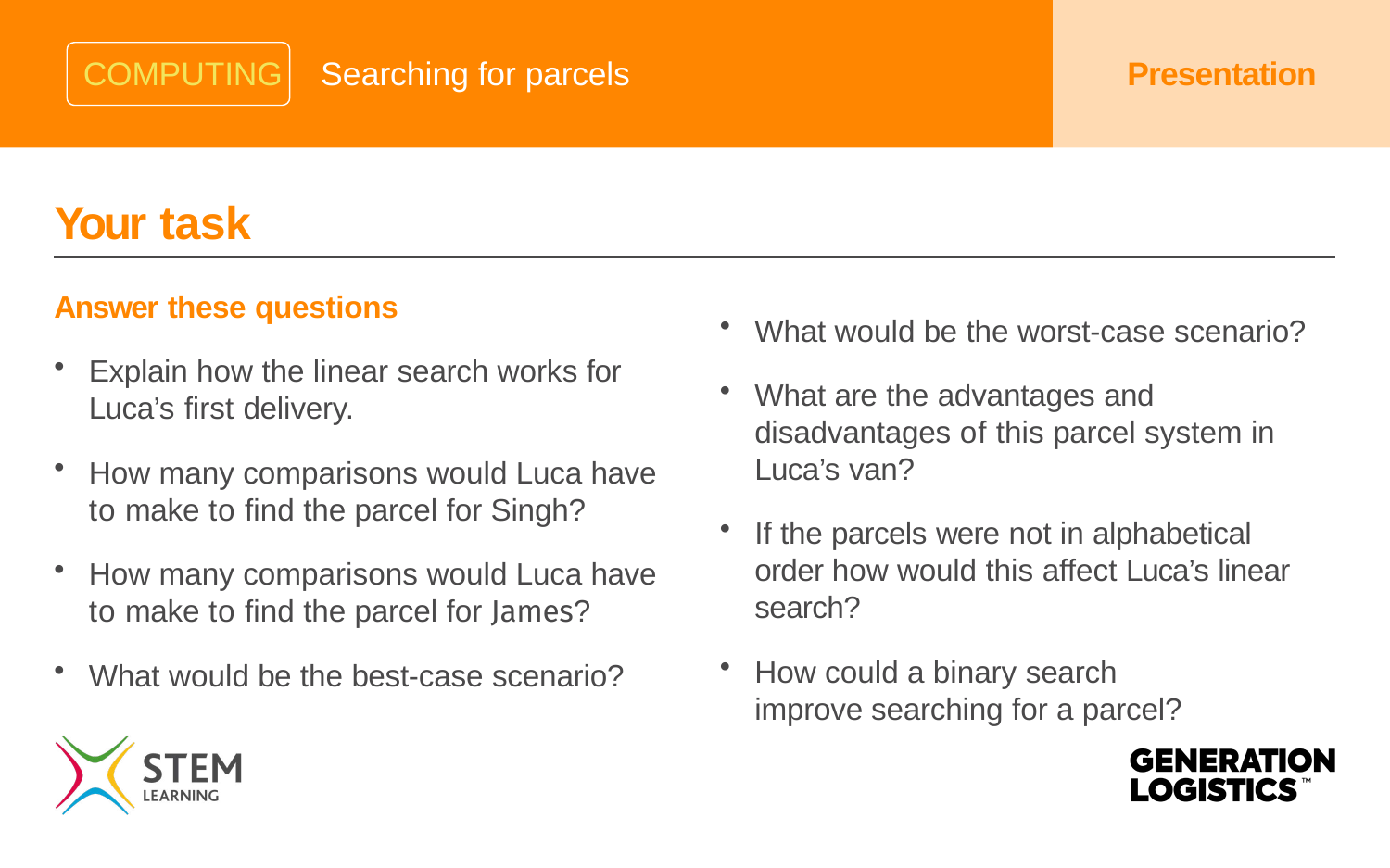

COMPUTING
# Searching for parcels
Presentation
Your task

Answer these questions
Explain how the linear search works for Luca’s first delivery.
How many comparisons would Luca have to make to find the parcel for Singh?
How many comparisons would Luca have to make to find the parcel for James?
What would be the best-case scenario?
What would be the worst-case scenario?
What are the advantages and disadvantages of this parcel system in Luca’s van?
If the parcels were not in alphabetical order how would this affect Luca’s linear search?
How could a binary search improve searching for a parcel?